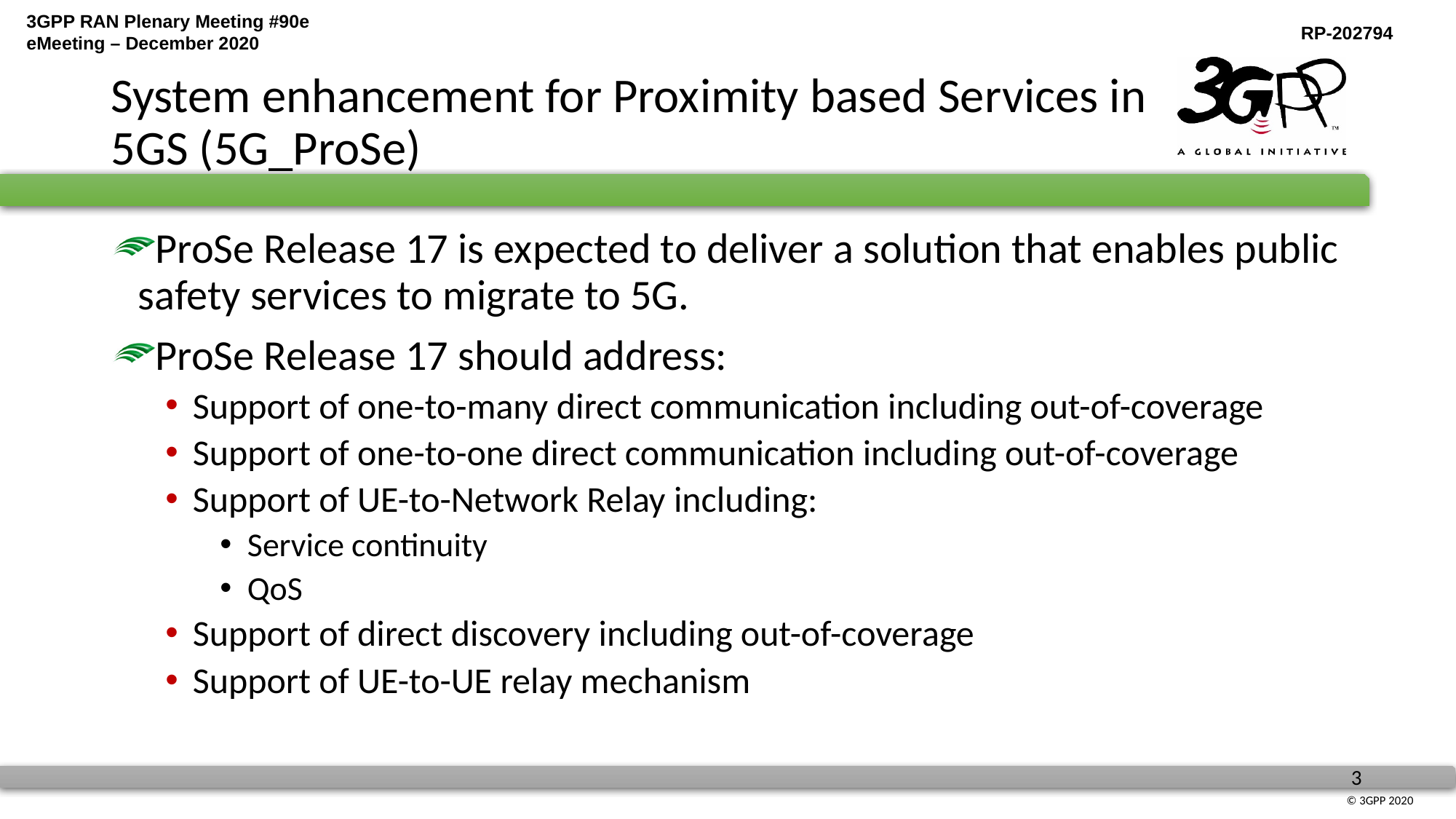

# System enhancement for Proximity based Services in 5GS (5G_ProSe)
ProSe Release 17 is expected to deliver a solution that enables public safety services to migrate to 5G.
ProSe Release 17 should address:
Support of one-to-many direct communication including out-of-coverage
Support of one-to-one direct communication including out-of-coverage
Support of UE-to-Network Relay including:
Service continuity
QoS
Support of direct discovery including out-of-coverage
Support of UE-to-UE relay mechanism